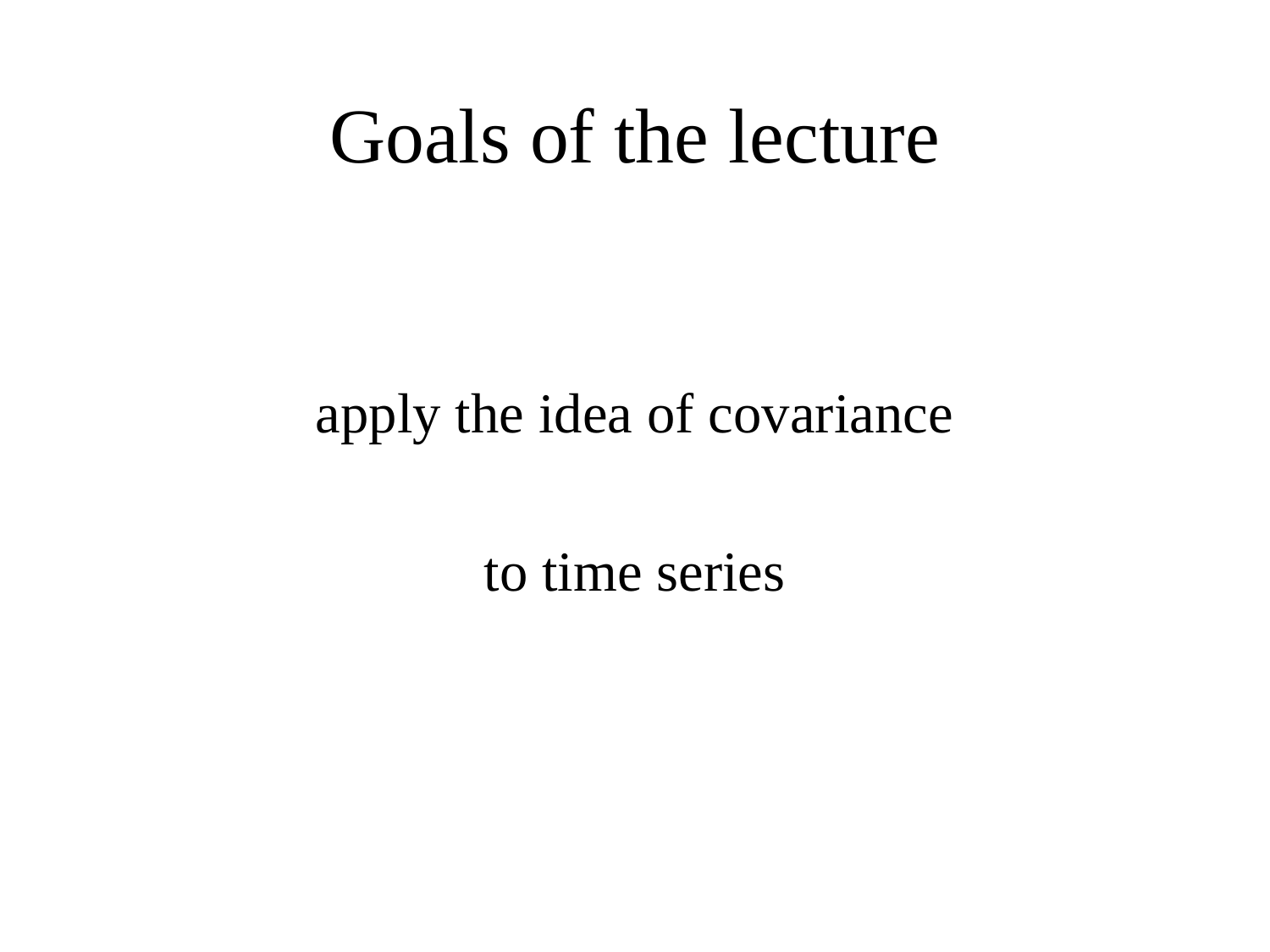

# Goals of the lecture
apply the idea of covariance

to time series